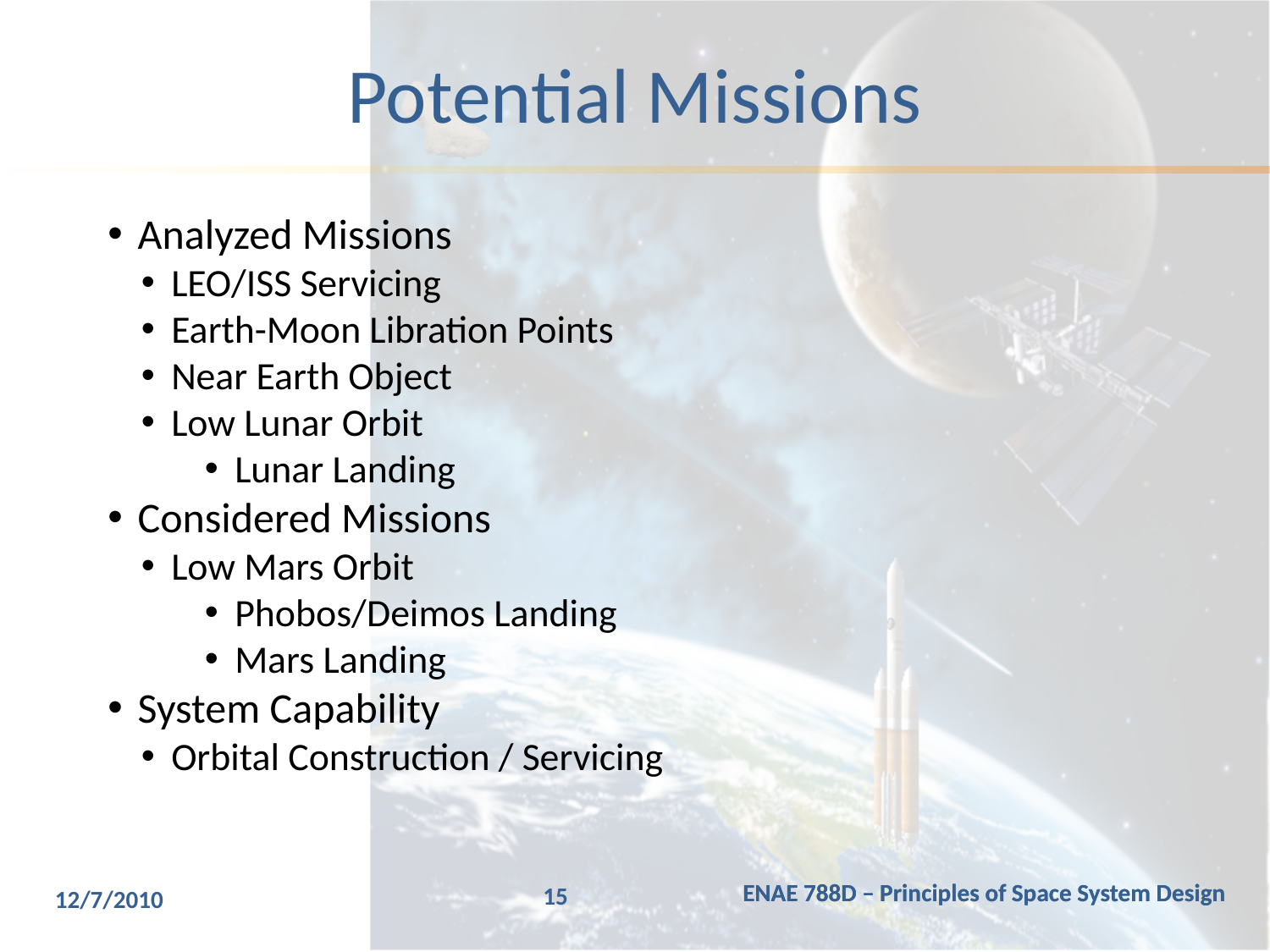

# Potential Missions
Analyzed Missions
LEO/ISS Servicing
Earth-Moon Libration Points
Near Earth Object
Low Lunar Orbit
Lunar Landing
Considered Missions
Low Mars Orbit
Phobos/Deimos Landing
Mars Landing
System Capability
Orbital Construction / Servicing